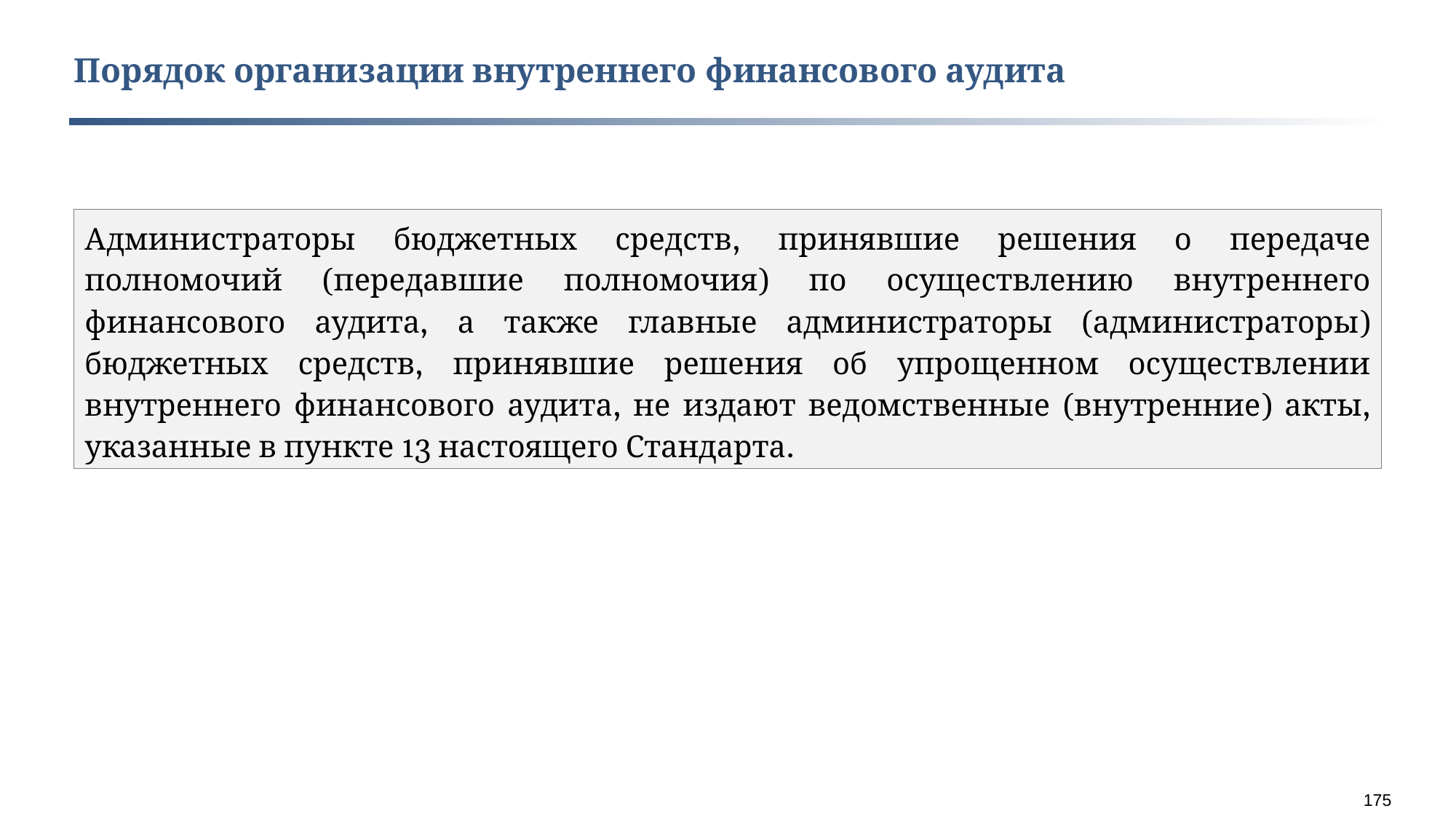

Порядок организации внутреннего финансового аудита
Администраторы бюджетных средств, принявшие решения о передаче полномочий (передавшие полномочия) по осуществлению внутреннего финансового аудита, а также главные администраторы (администраторы) бюджетных средств, принявшие решения об упрощенном осуществлении внутреннего финансового аудита, не издают ведомственные (внутренние) акты, указанные в пункте 13 настоящего Стандарта.